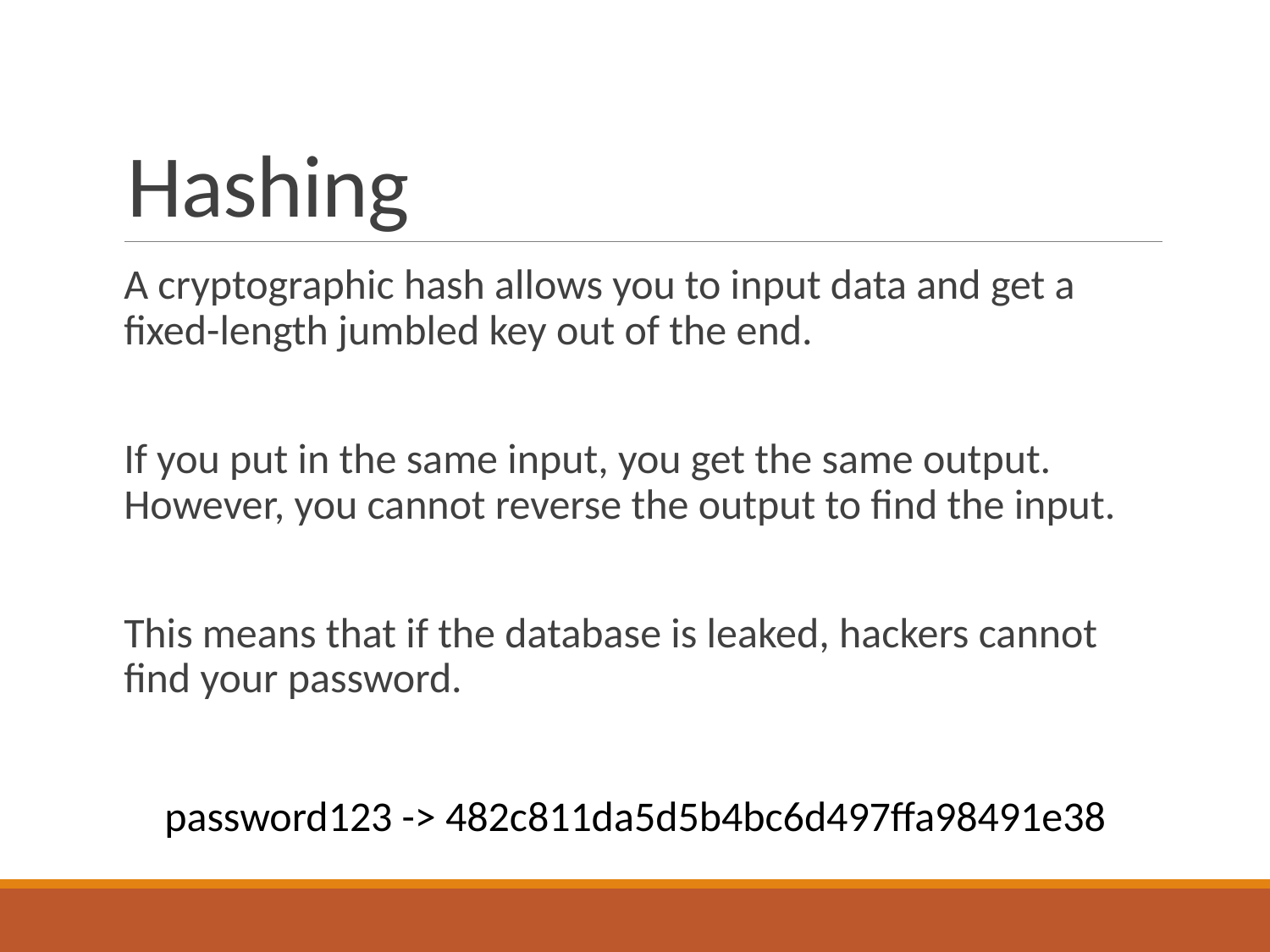

# Hashing
A cryptographic hash allows you to input data and get a fixed-length jumbled key out of the end.

If you put in the same input, you get the same output. However, you cannot reverse the output to find the input.

This means that if the database is leaked, hackers cannot find your password.
password123 -> 482c811da5d5b4bc6d497ffa98491e38